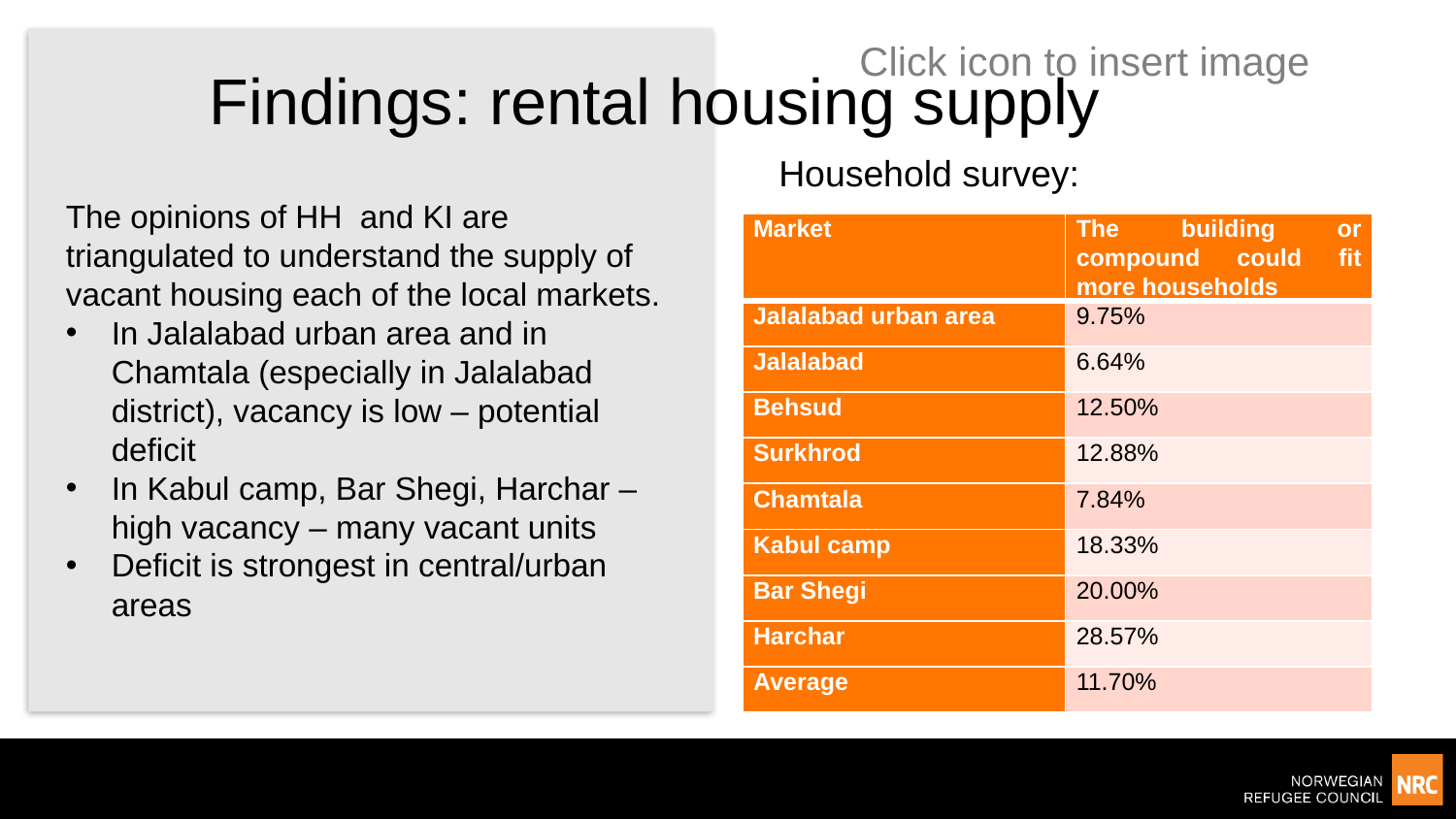

Findings: rental housing supply
Household survey:
The opinions of HH  and KI are triangulated to understand the supply of vacant housing each of the local markets.
In Jalalabad urban area and in Chamtala (especially in Jalalabad district), vacancy is low – potential deficit
In Kabul camp, Bar Shegi, Harchar – high vacancy – many vacant units
Deficit is strongest in central/urban areas

| Market | The building or compound could fit more households |
| --- | --- |
| Jalalabad urban area | 9.75% |
| Jalalabad | 6.64% |
| Behsud | 12.50% |
| Surkhrod | 12.88% |
| Chamtala | 7.84% |
| Kabul camp | 18.33% |
| Bar Shegi | 20.00% |
| Harchar | 28.57% |
| Average | 11.70% |